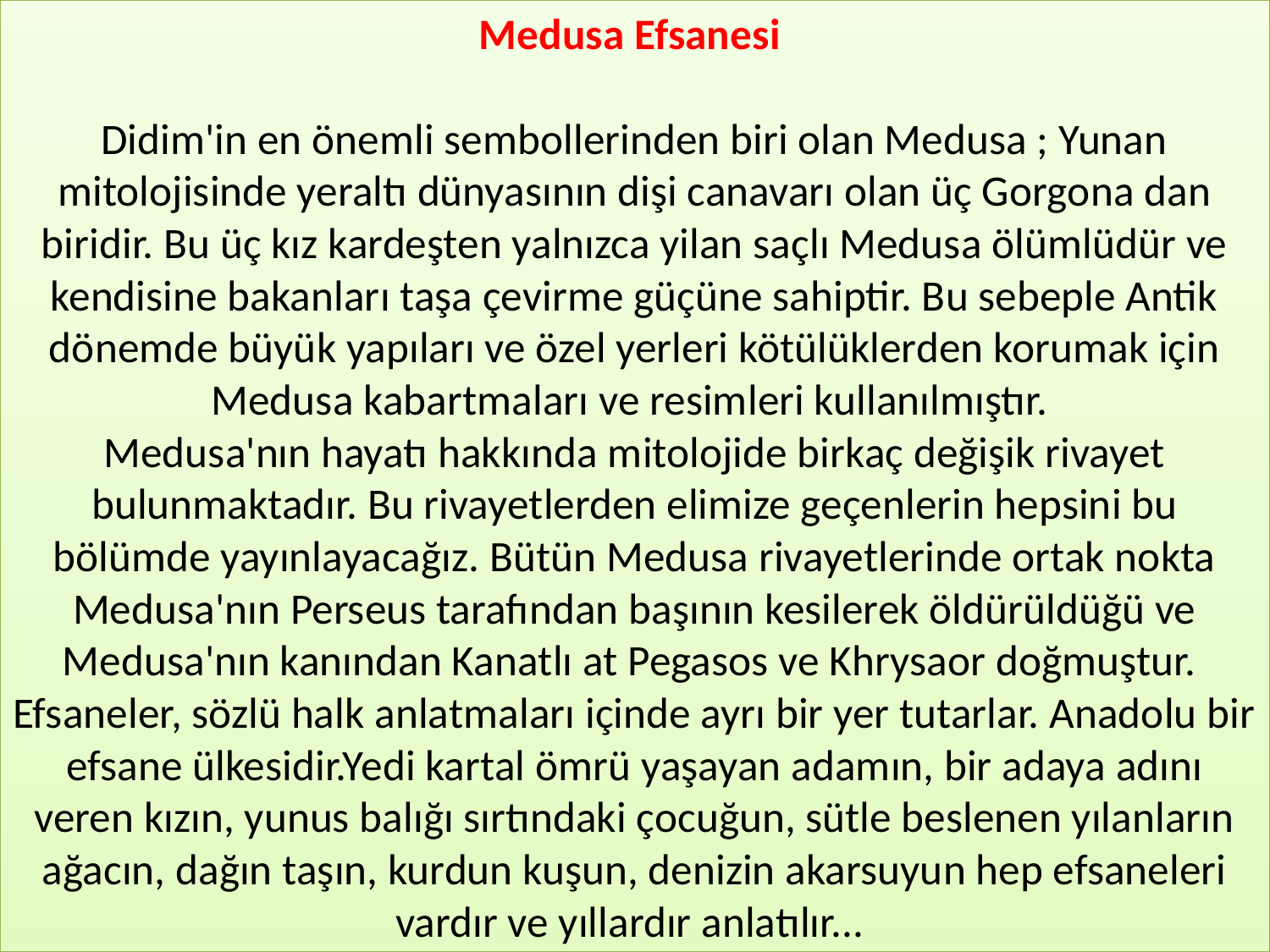

Medusa Efsanesi
Didim'in en önemli sembollerinden biri olan Medusa ; Yunan mitolojisinde yeraltı dünyasının dişi canavarı olan üç Gorgona dan biridir. Bu üç kız kardeşten yalnızca yilan saçlı Medusa ölümlüdür ve kendisine bakanları taşa çevirme güçüne sahiptir. Bu sebeple Antik dönemde büyük yapıları ve özel yerleri kötülüklerden korumak için Medusa kabartmaları ve resimleri kullanılmıştır. 
Medusa'nın hayatı hakkında mitolojide birkaç değişik rivayet bulunmaktadır. Bu rivayetlerden elimize geçenlerin hepsini bu bölümde yayınlayacağız. Bütün Medusa rivayetlerinde ortak nokta Medusa'nın Perseus tarafından başının kesilerek öldürüldüğü ve Medusa'nın kanından Kanatlı at Pegasos ve Khrysaor doğmuştur. 
Efsaneler, sözlü halk anlatmaları içinde ayrı bir yer tutarlar. Anadolu bir efsane ülkesidir.Yedi kartal ömrü yaşayan adamın, bir adaya adını veren kızın, yunus balığı sırtındaki çocuğun, sütle beslenen yılanların ağacın, dağın taşın, kurdun kuşun, denizin akarsuyun hep efsaneleri vardır ve yıllardır anlatılır...